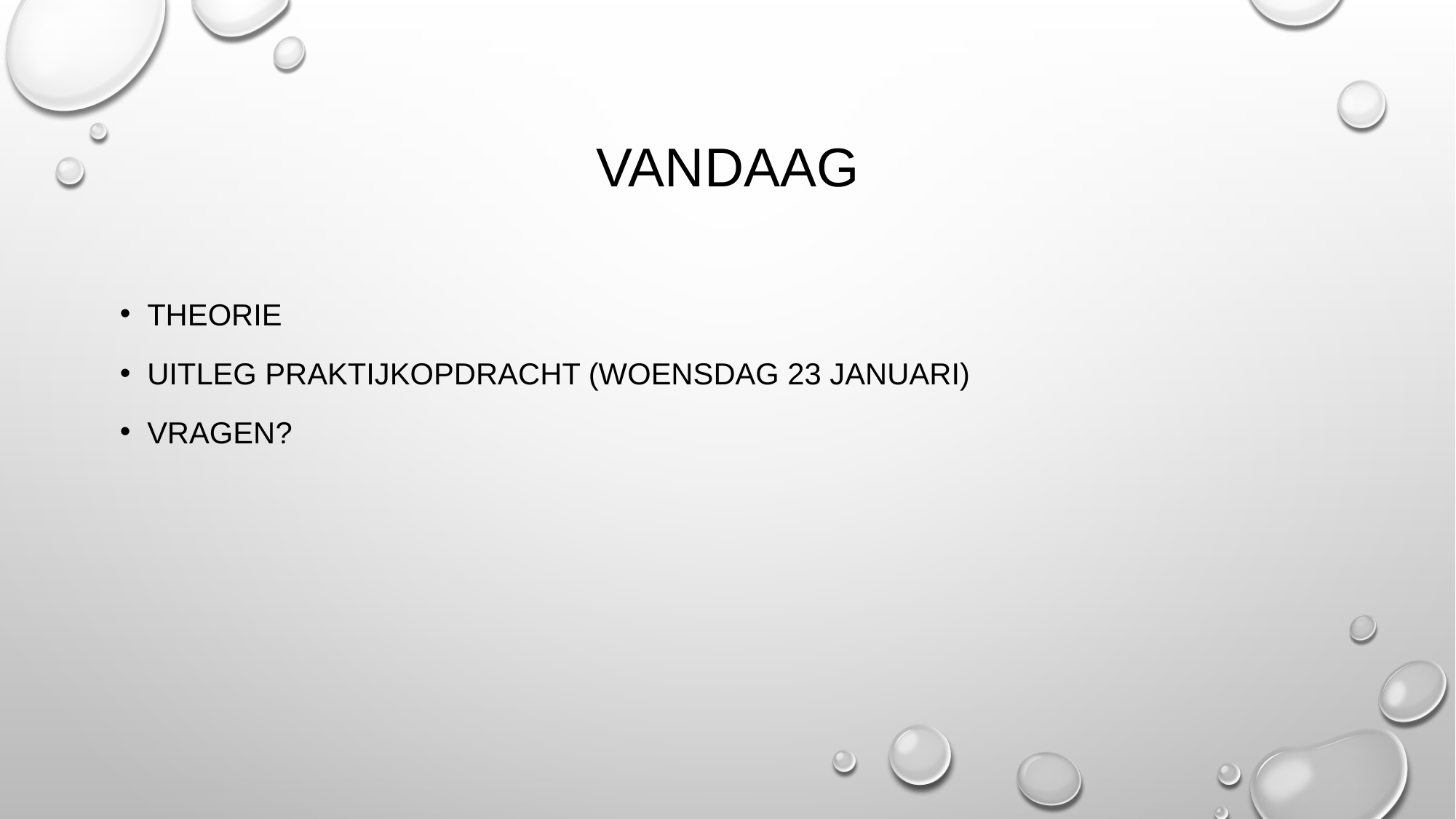

# Vandaag
theorie
Uitleg praktijkopdracht (woensdag 23 januari)
Vragen?